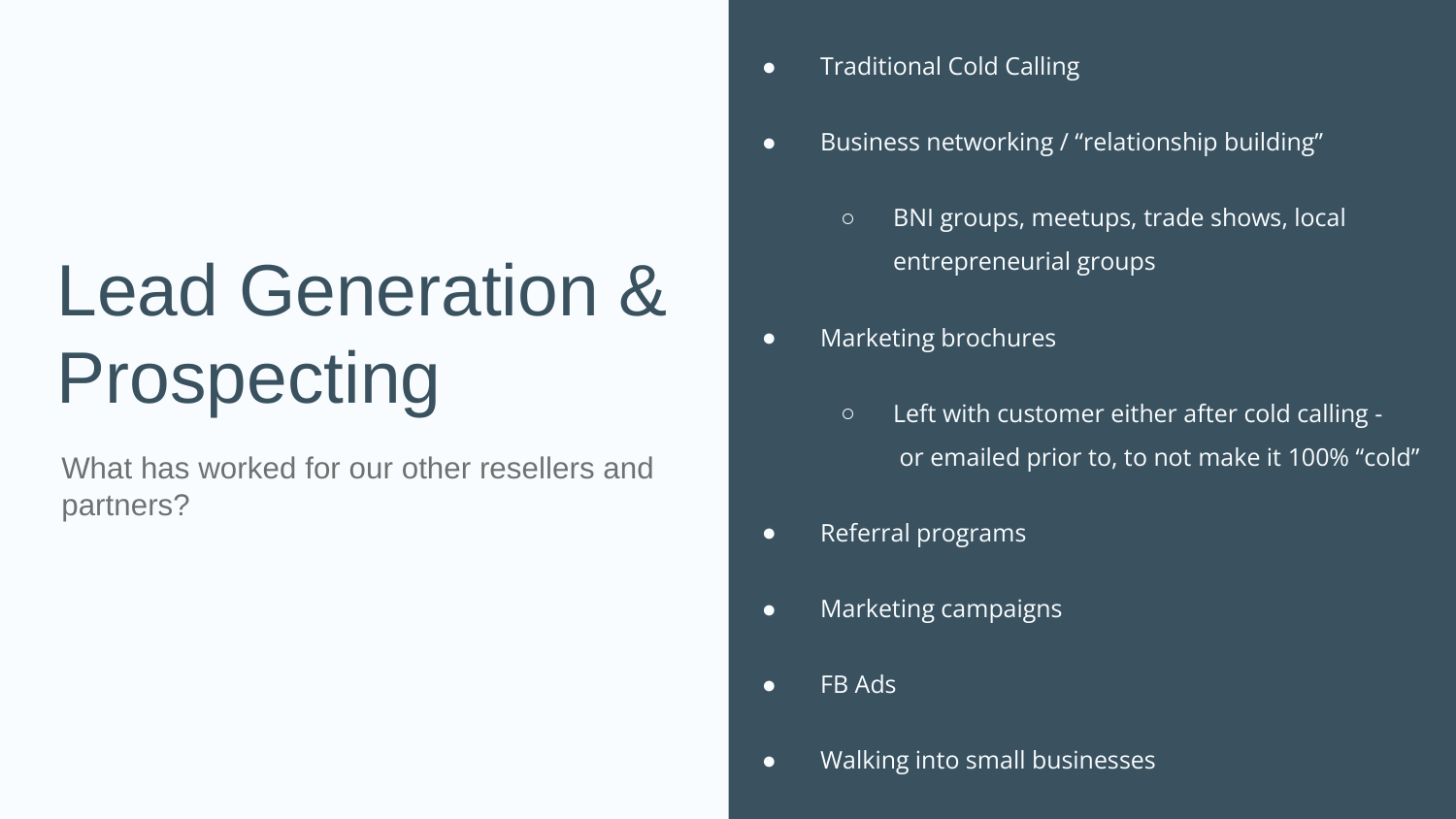

Traditional Cold Calling
Business networking / “relationship building”
BNI groups, meetups, trade shows, local entrepreneurial groups
Marketing brochures
Left with customer either after cold calling -
 or emailed prior to, to not make it 100% “cold”
Referral programs
Marketing campaigns
FB Ads
Walking into small businesses

# Lead Generation & Prospecting
What has worked for our other resellers and partners?